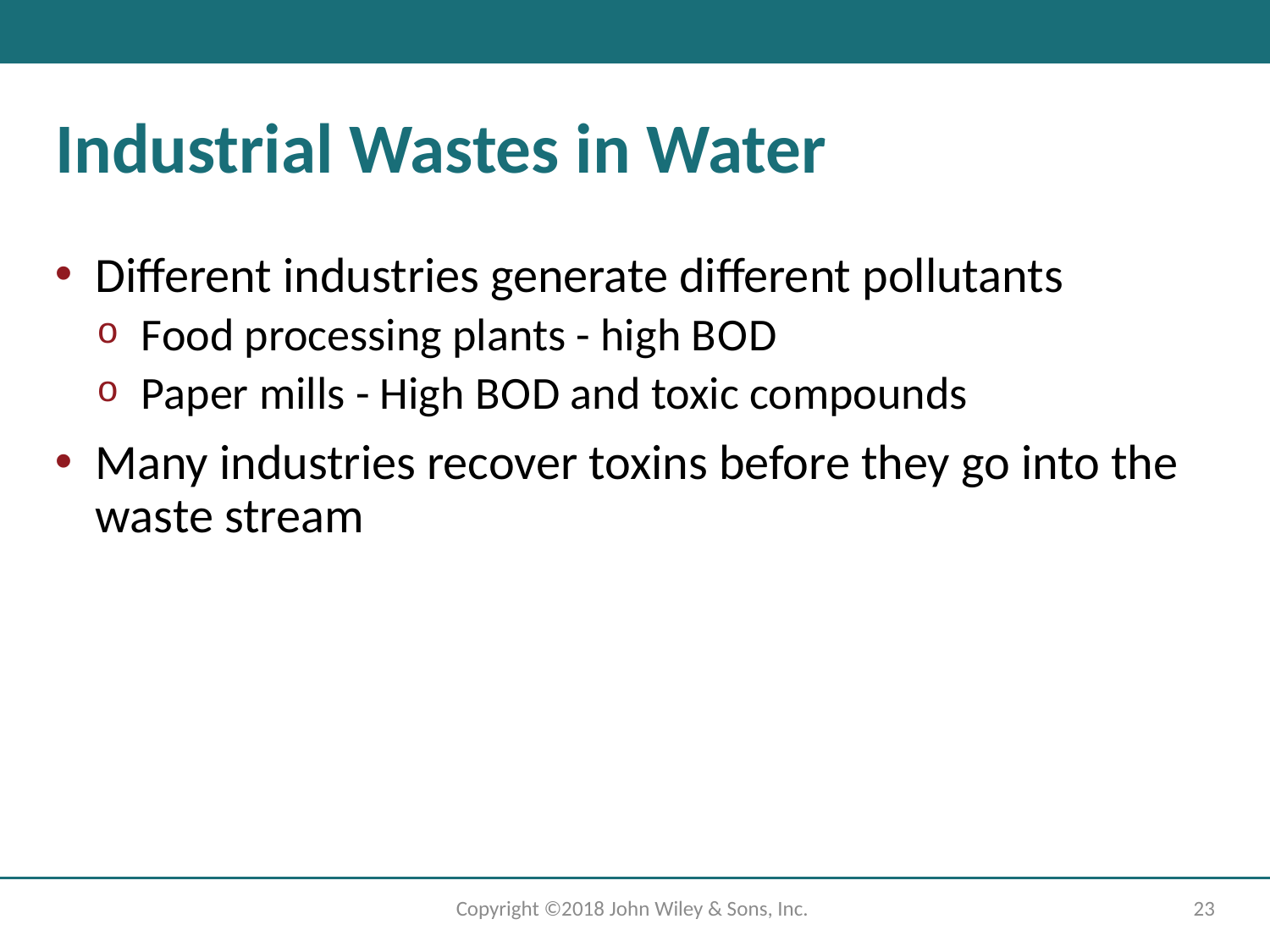

# Industrial Wastes in Water
Different industries generate different pollutants
Food processing plants - high B O D
Paper mills - High B O D and toxic compounds
Many industries recover toxins before they go into the waste stream
Copyright ©2018 John Wiley & Sons, Inc.
23